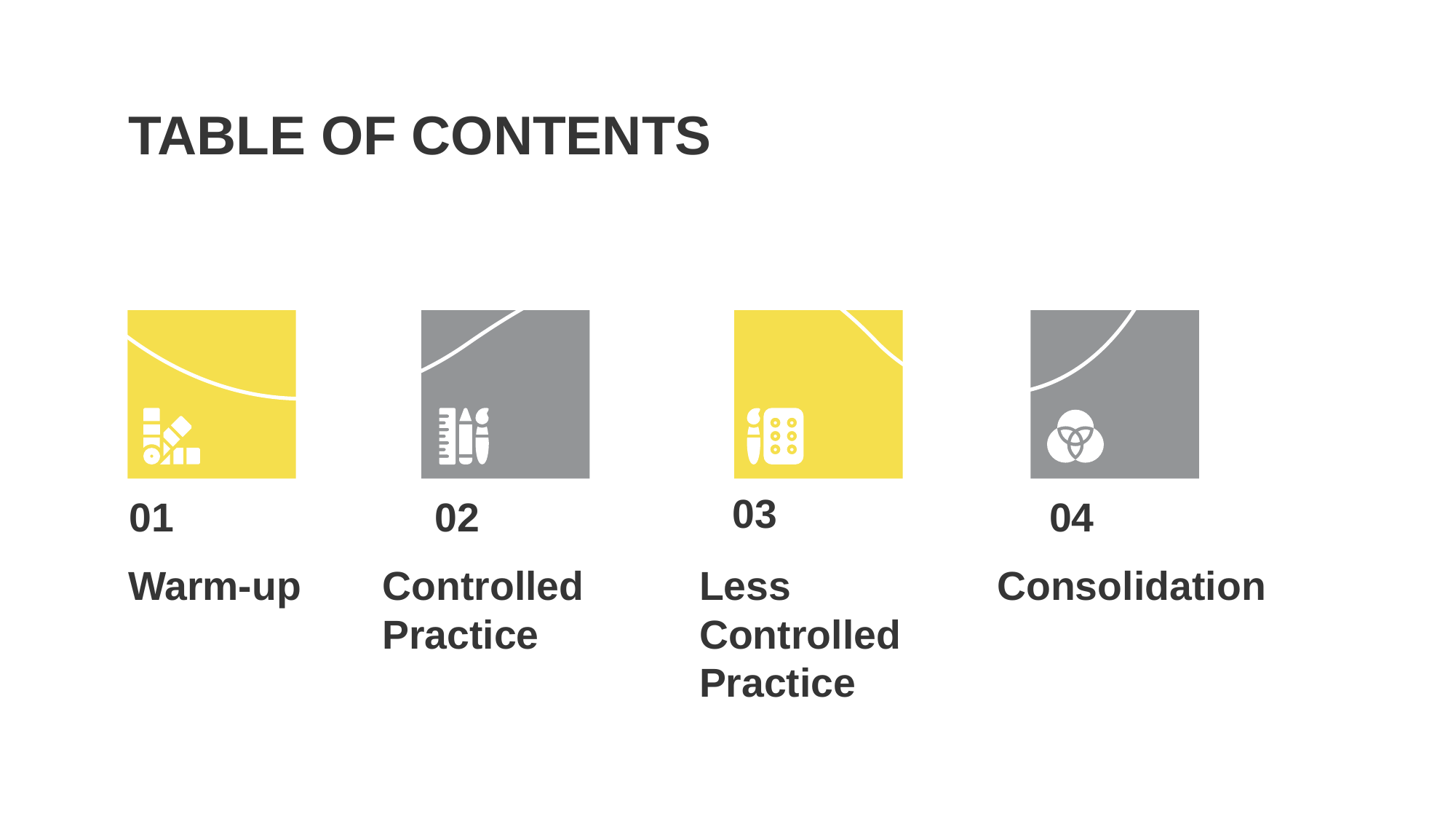

# TABLE OF CONTENTS

03
01
02
04
Warm-up
Controlled Practice
Less Controlled Practice
Consolidation